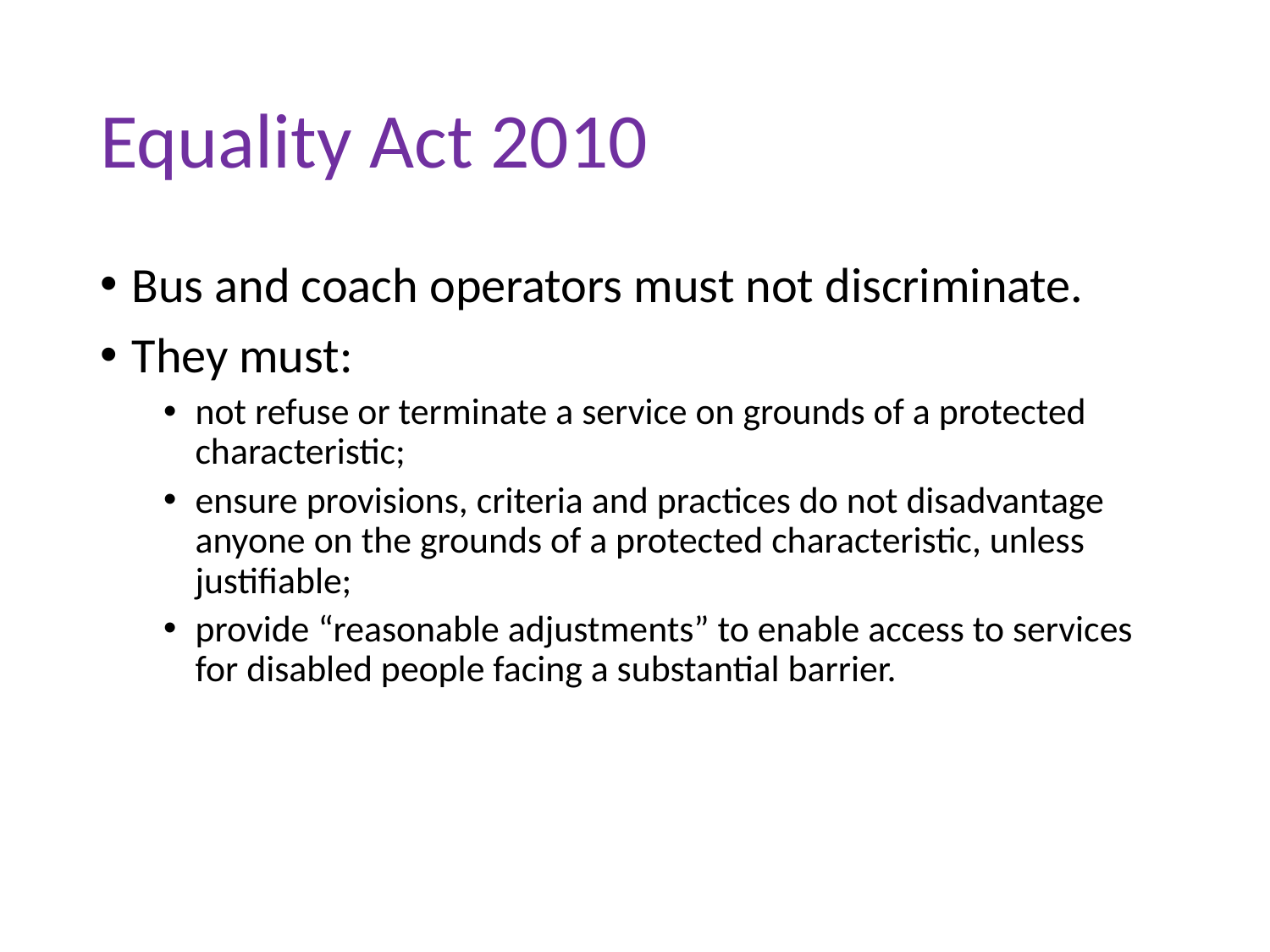

# Equality Act 2010
Bus and coach operators must not discriminate.
They must:
not refuse or terminate a service on grounds of a protected characteristic;
ensure provisions, criteria and practices do not disadvantage anyone on the grounds of a protected characteristic, unless justifiable;
provide “reasonable adjustments” to enable access to services for disabled people facing a substantial barrier.